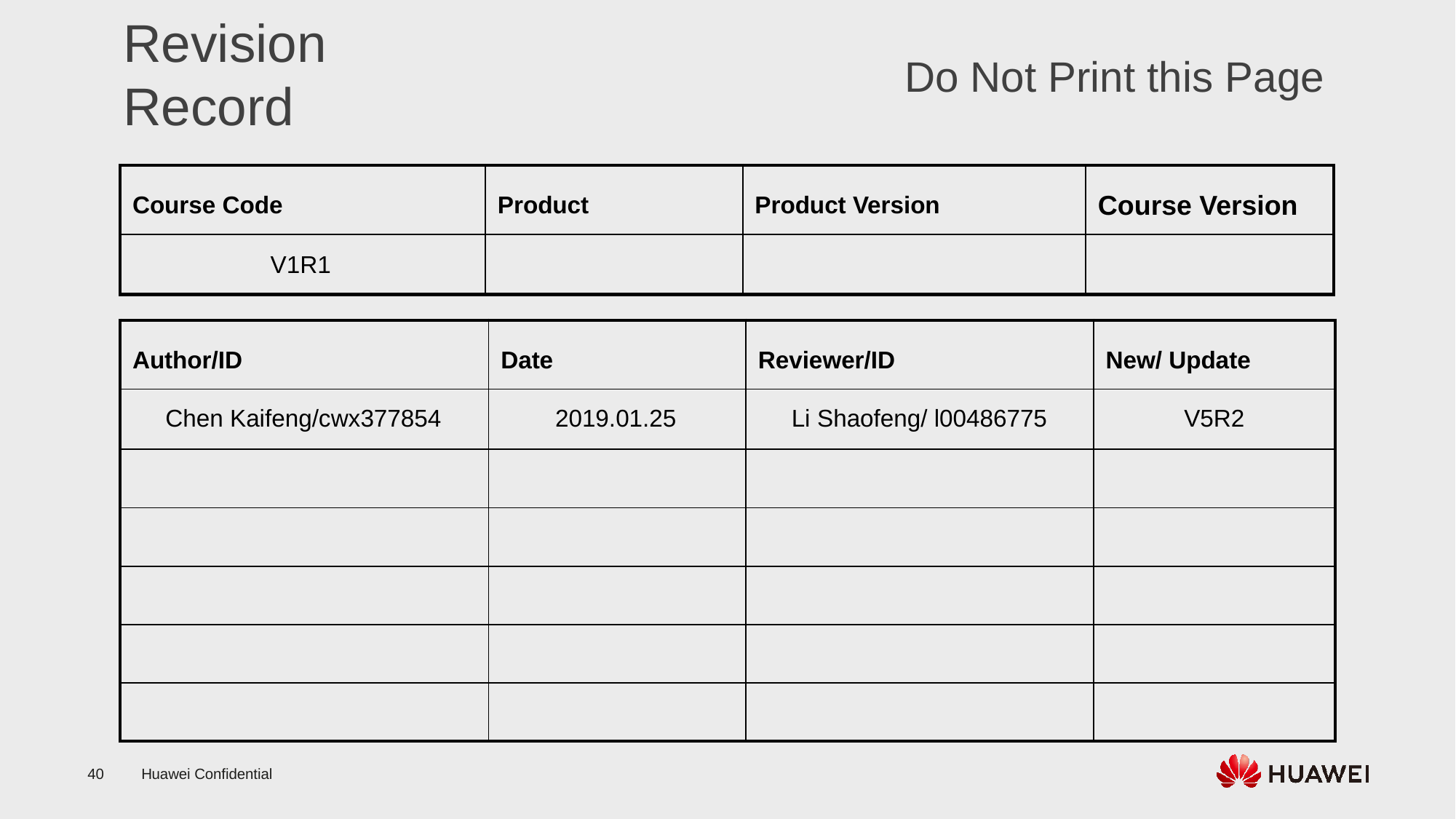

V1R1

Chen Kaifeng/cwx377854
2019.01.25
Li Shaofeng/ l00486775
V5R2